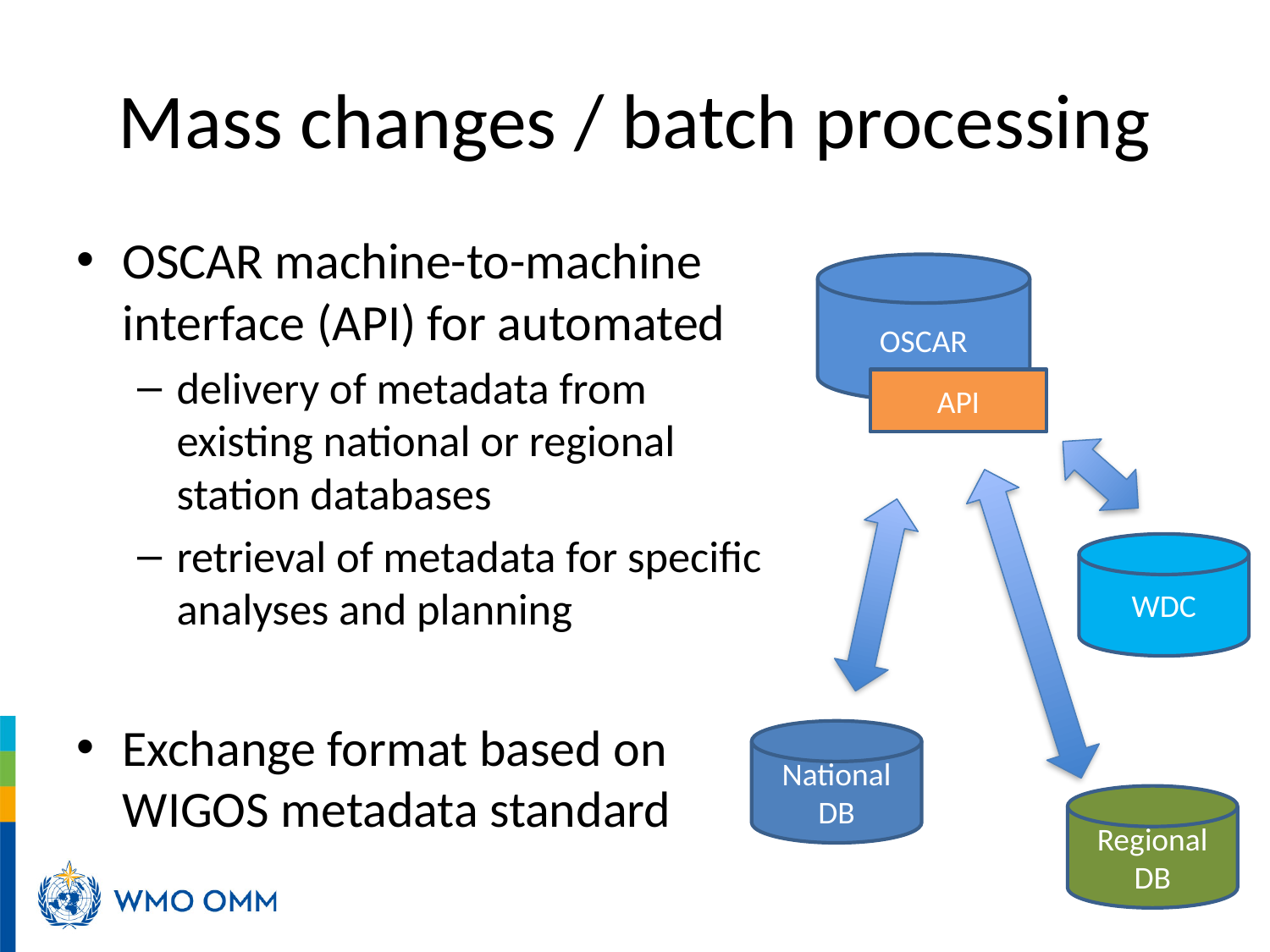

# Mass changes / batch processing
OSCAR machine-to-machine interface (API) for automated
delivery of metadata from existing national or regional station databases
retrieval of metadata for specific analyses and planning

Exchange format based on WIGOS metadata standard
OSCAR
API

WDC
National DB
Regional
DB